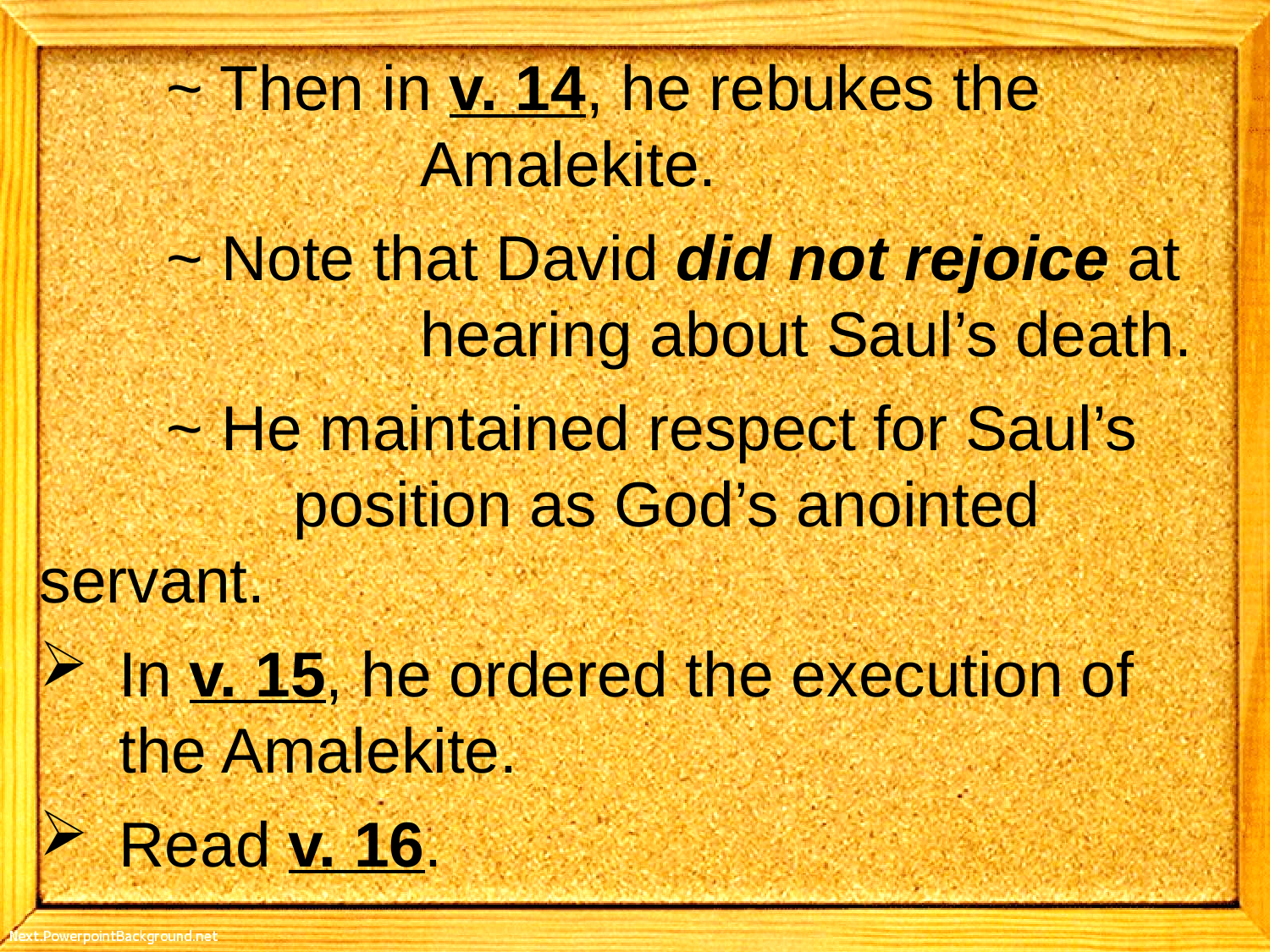

~ Then in v. 14, he rebukes the 				Amalekite.
	~ Note that David did not rejoice at 			hearing about Saul’s death.
	~ He maintained respect for Saul’s 			position as God’s anointed servant.
In v. 15, he ordered the execution of the Amalekite.
Read v. 16.